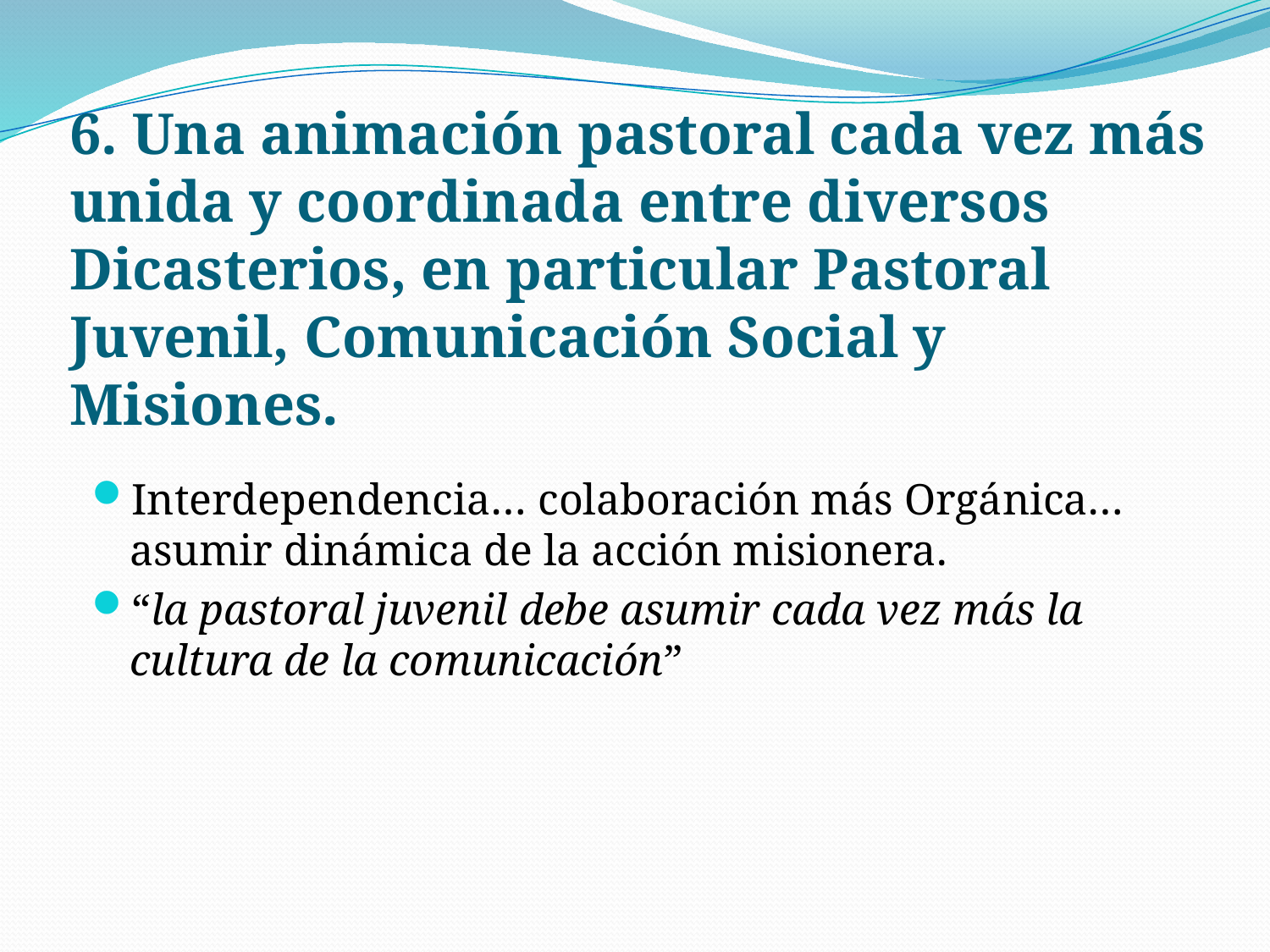

# 6. Una animación pastoral cada vez más unida y coordinada entre diversos  Dicasterios, en particular Pastoral Juvenil, Comunicación Social y Misiones.
Interdependencia… colaboración más Orgánica… asumir dinámica de la acción misionera.
“la pastoral juvenil debe asumir cada vez más la cultura de la comunicación”